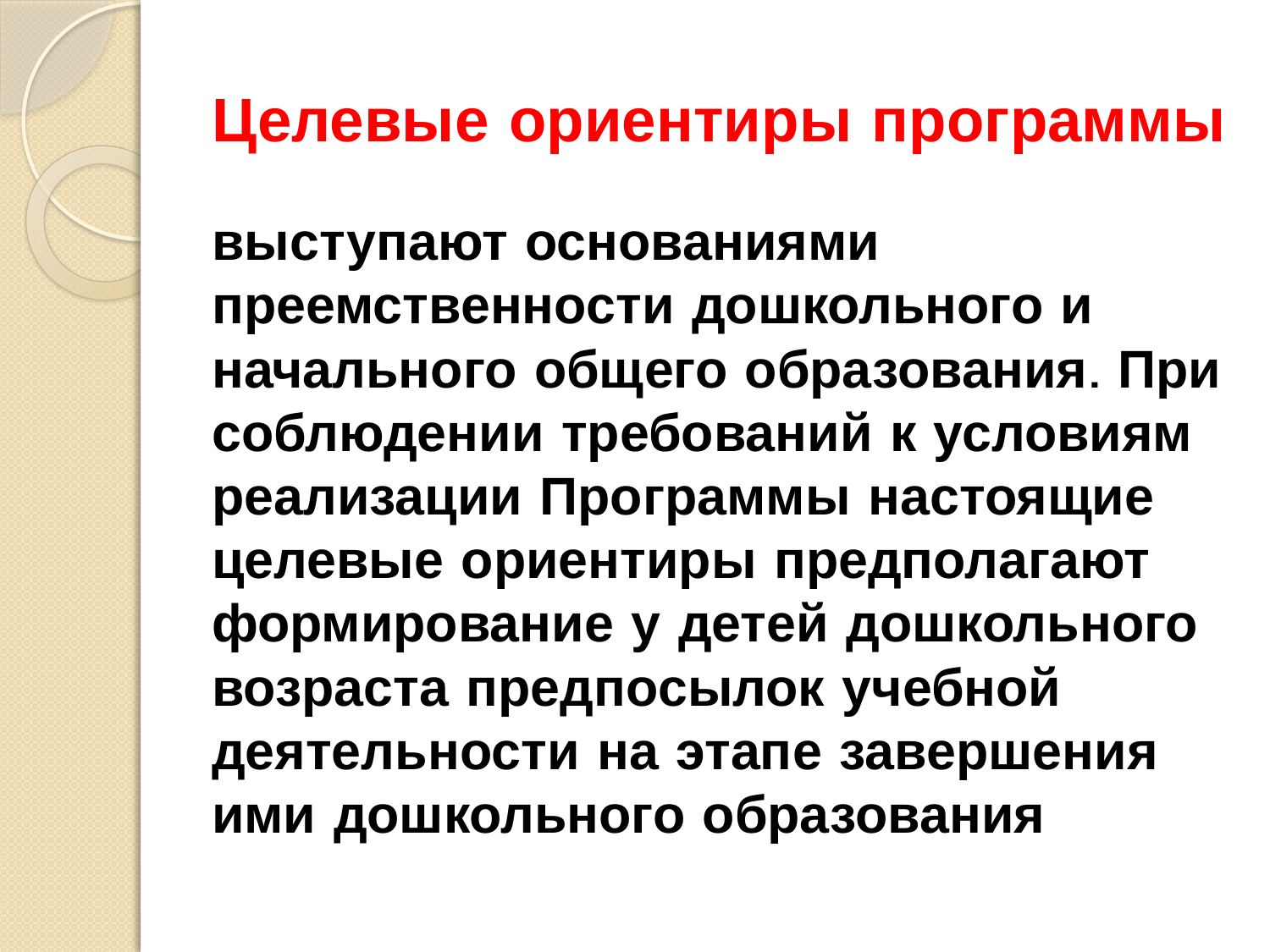

# Целевые ориентиры программы
выступают основаниями преемственности дошкольного и начального общего образования. При соблюдении требований к условиям реализации Программы настоящие целевые ориентиры предполагают формирование у детей дошкольного возраста предпосылок учебной деятельности на этапе завершения ими дошкольного образования